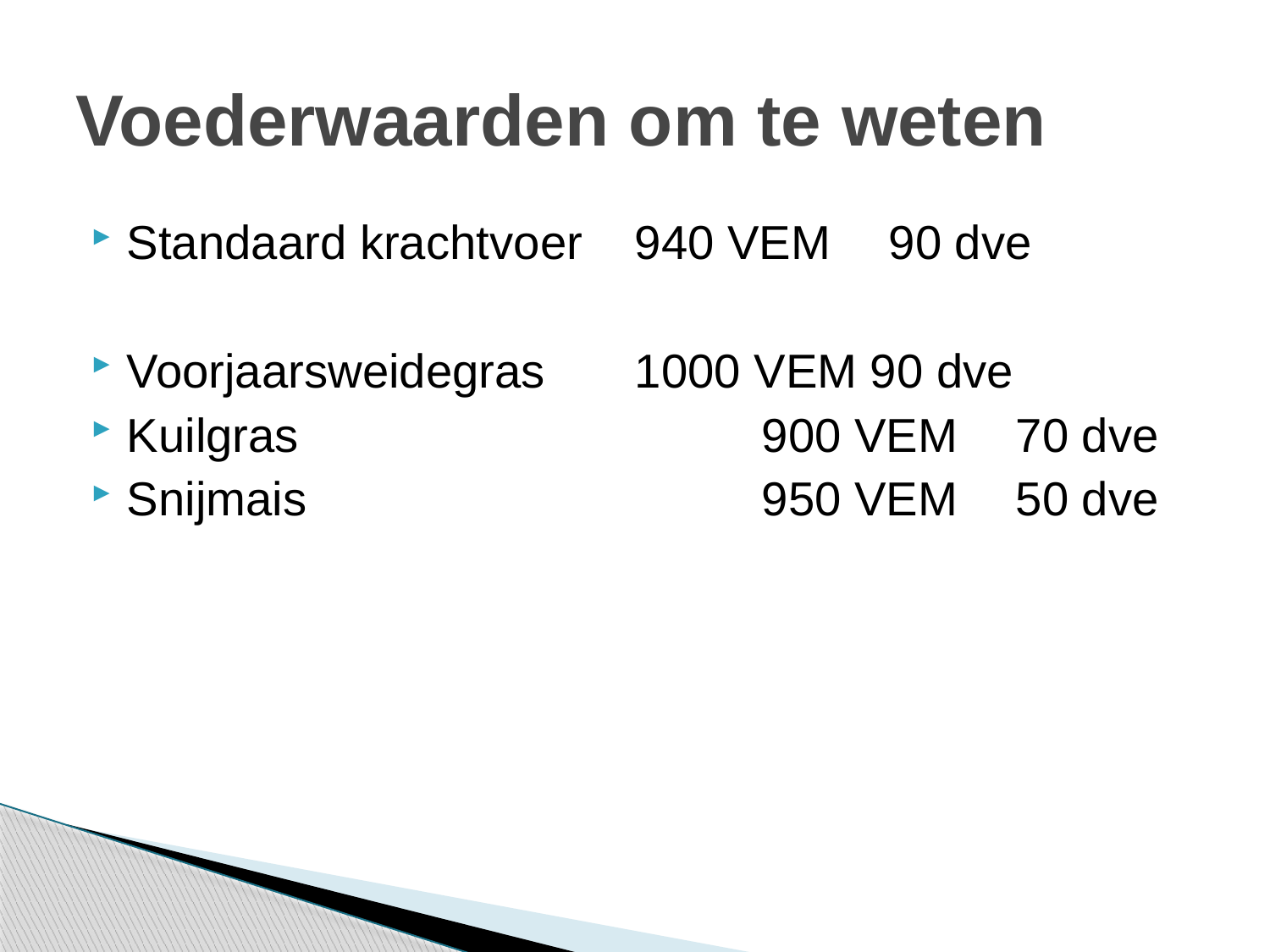

# Voederwaarden om te weten
Standaard krachtvoer	940 VEM	90 dve

Voorjaarsweidegras 	1000 VEM 90 dve
Kuilgras				900 VEM	70 dve
Snijmais				950 VEM	50 dve